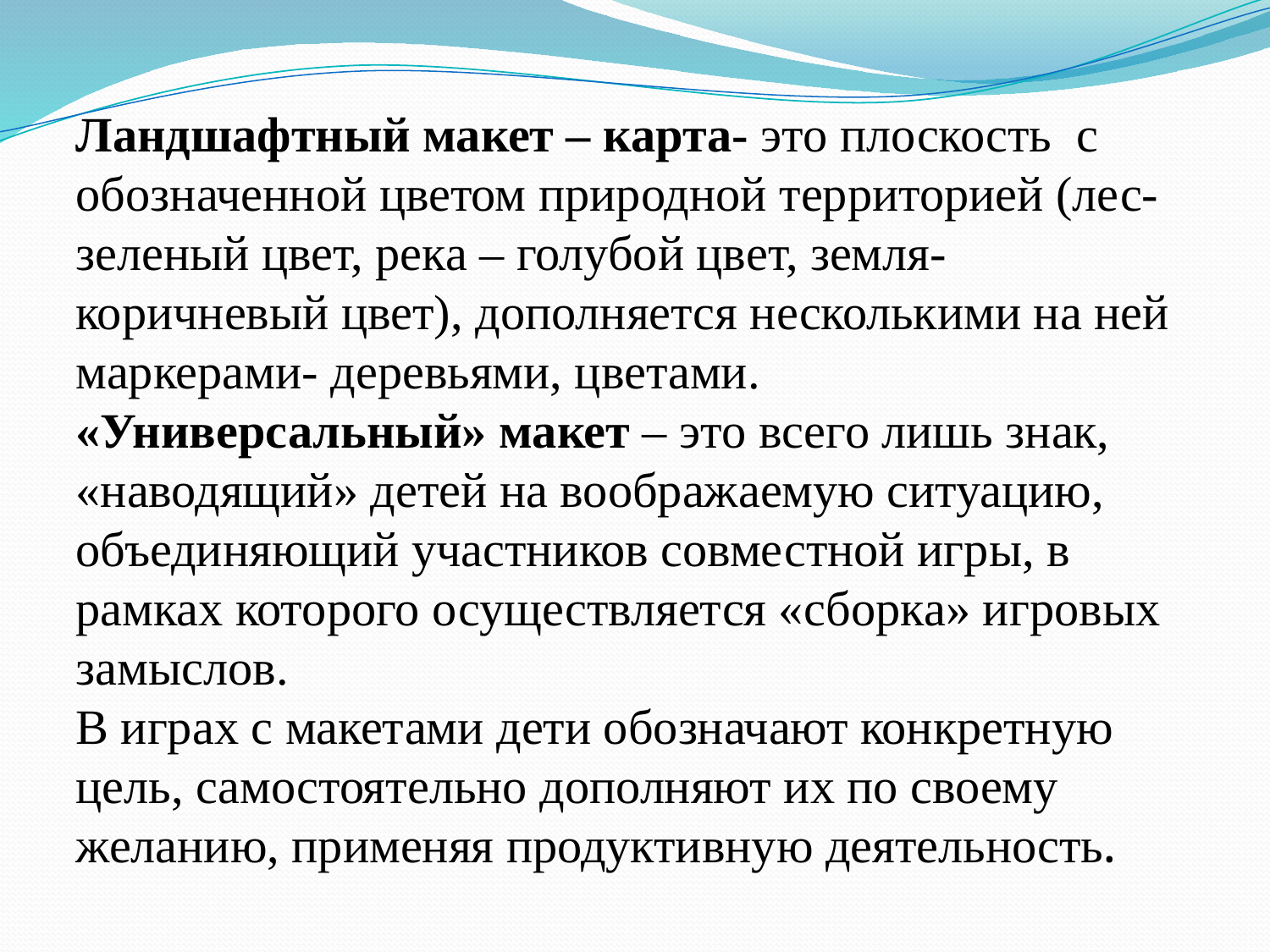

Ландшафтный макет – карта- это плоскость  с обозначенной цветом природной территорией (лес-зеленый цвет, река – голубой цвет, земля- коричневый цвет), дополняется несколькими на ней маркерами- деревьями, цветами.
«Универсальный» макет – это всего лишь знак, «наводящий» детей на воображаемую ситуацию, объединяющий участников совместной игры, в рамках которого осуществляется «сборка» игровых замыслов.
В играх с макетами дети обозначают конкретную цель, самостоятельно дополняют их по своему желанию, применяя продуктивную деятельность.